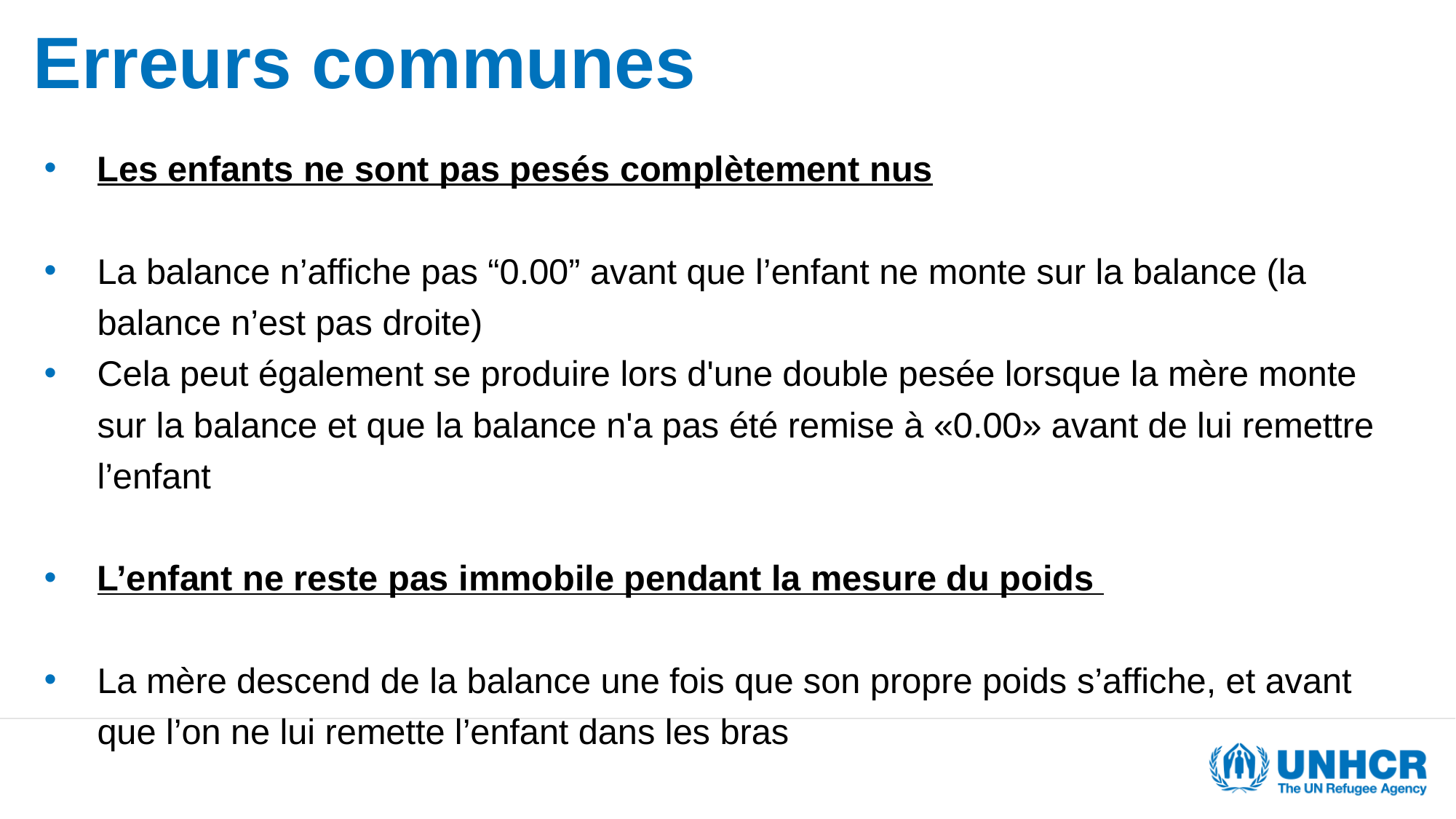

# Erreurs communes
Les enfants ne sont pas pesés complètement nus

La balance n’affiche pas “0.00” avant que l’enfant ne monte sur la balance (la balance n’est pas droite)
Cela peut également se produire lors d'une double pesée lorsque la mère monte sur la balance et que la balance n'a pas été remise à «0.00» avant de lui remettre l’enfant

L’enfant ne reste pas immobile pendant la mesure du poids

La mère descend de la balance une fois que son propre poids s’affiche, et avant que l’on ne lui remette l’enfant dans les bras